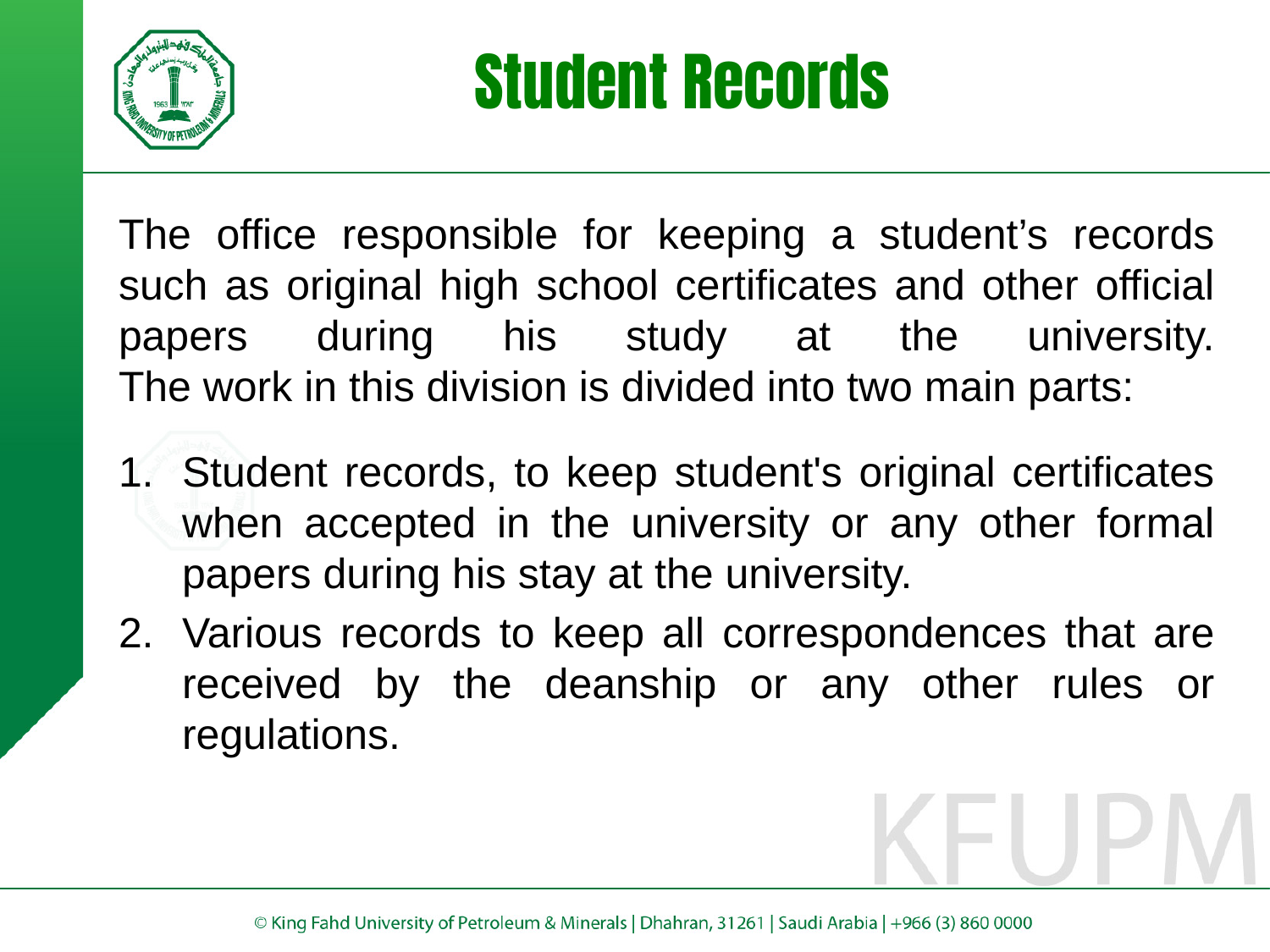

# Student Records
The office responsible for keeping a student’s records such as original high school certificates and other official papers during his study at the university.
The work in this division is divided into two main parts:

Student records, to keep student's original certificates when accepted in the university or any other formal papers during his stay at the university.
Various records to keep all correspondences that are received by the deanship or any other rules or regulations.